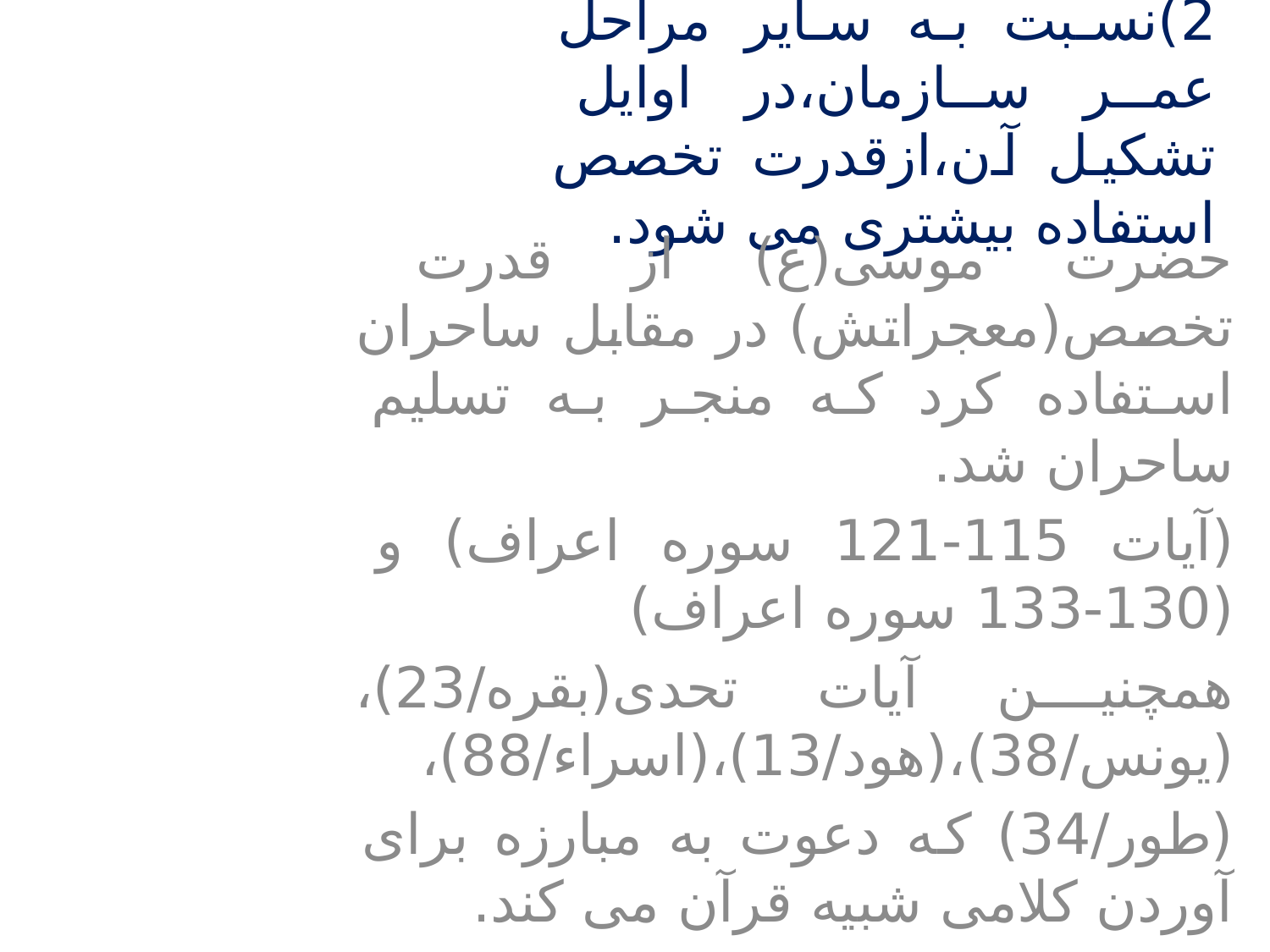

# 2)نسبت به سایر مراحل عمر سازمان،در اوایل تشکیل آن،ازقدرت تخصص استفاده بیشتری می شود.
حضرت موسی(ع) از قدرت تخصص(معجراتش) در مقابل ساحران استفاده کرد که منجر به تسلیم ساحران شد.
(آیات 115-121 سوره اعراف) و (130-133 سوره اعراف)
همچنین آیات تحدی(بقره/23)،(یونس/38)،(هود/13)،(اسراء/88)،
(طور/34) که دعوت به مبارزه برای آوردن کلامی شبیه قرآن می کند.